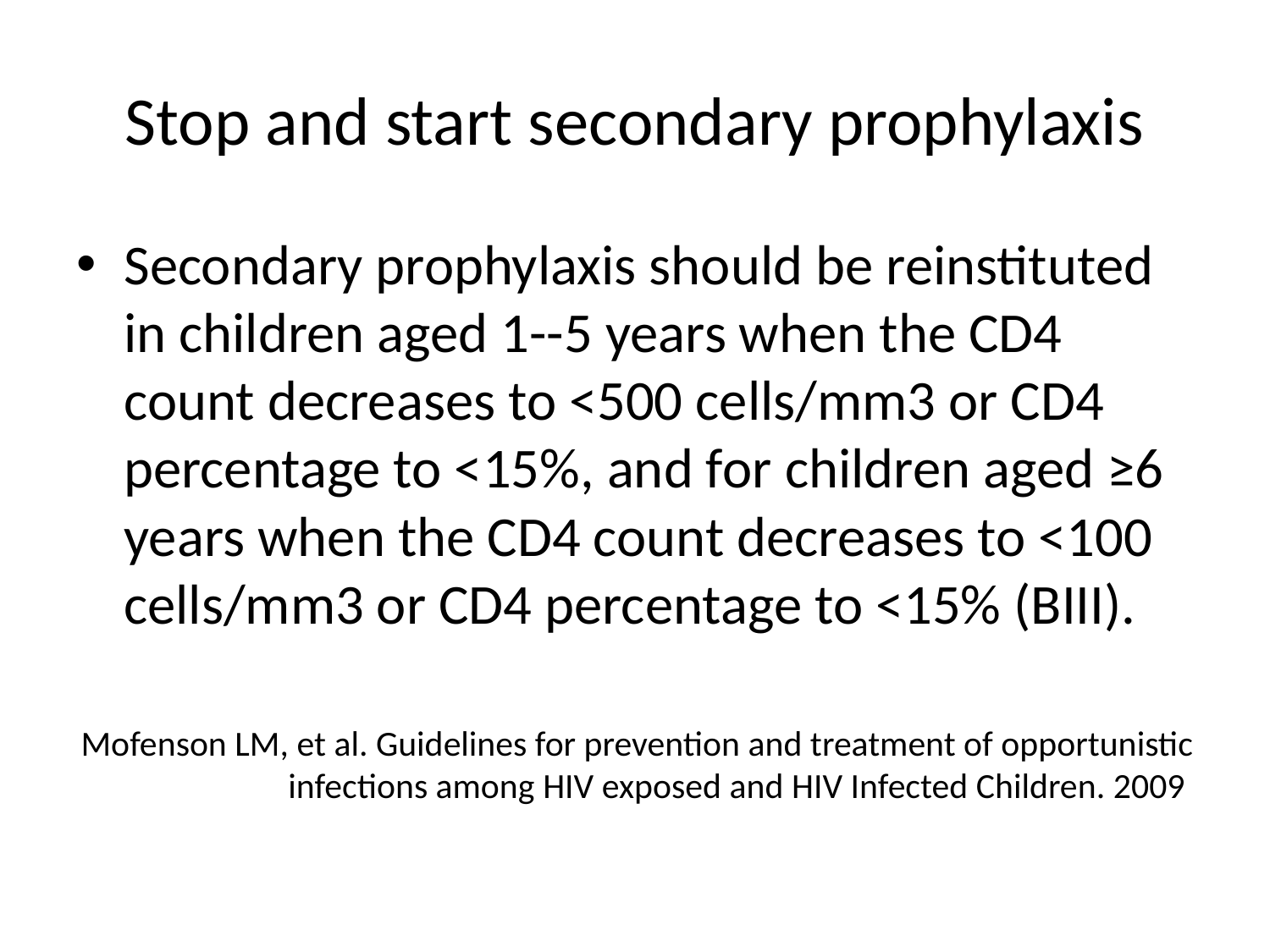

# Stop and start secondary prophylaxis
Secondary prophylaxis should be reinstituted in children aged 1--5 years when the CD4 count decreases to <500 cells/mm3 or CD4 percentage to <15%, and for children aged ≥6 years when the CD4 count decreases to <100 cells/mm3 or CD4 percentage to <15% (BIII).

Mofenson LM, et al. Guidelines for prevention and treatment of opportunistic infections among HIV exposed and HIV Infected Children. 2009